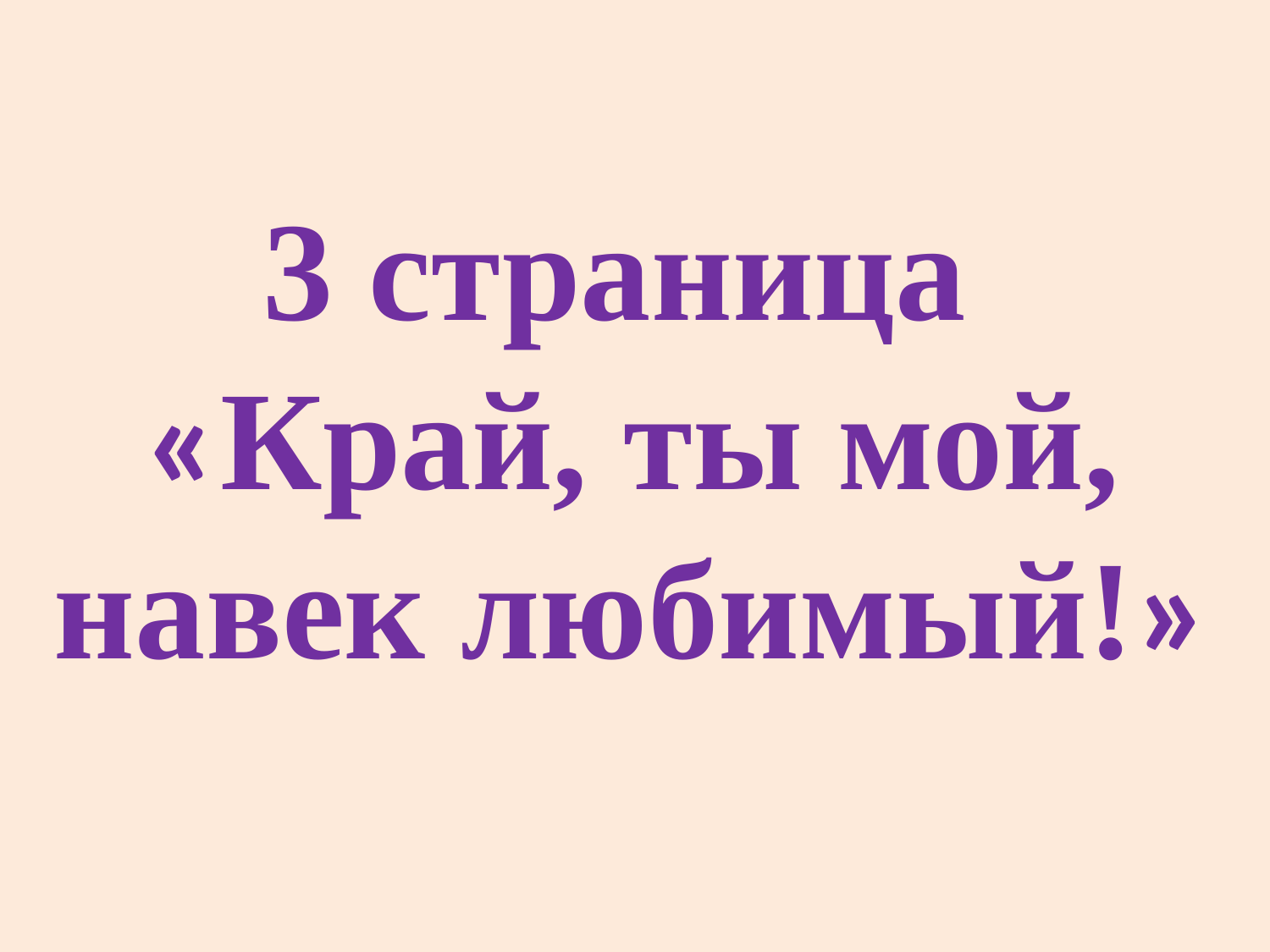

3 страница
 «Край, ты мой,
 навек любимый!»
#